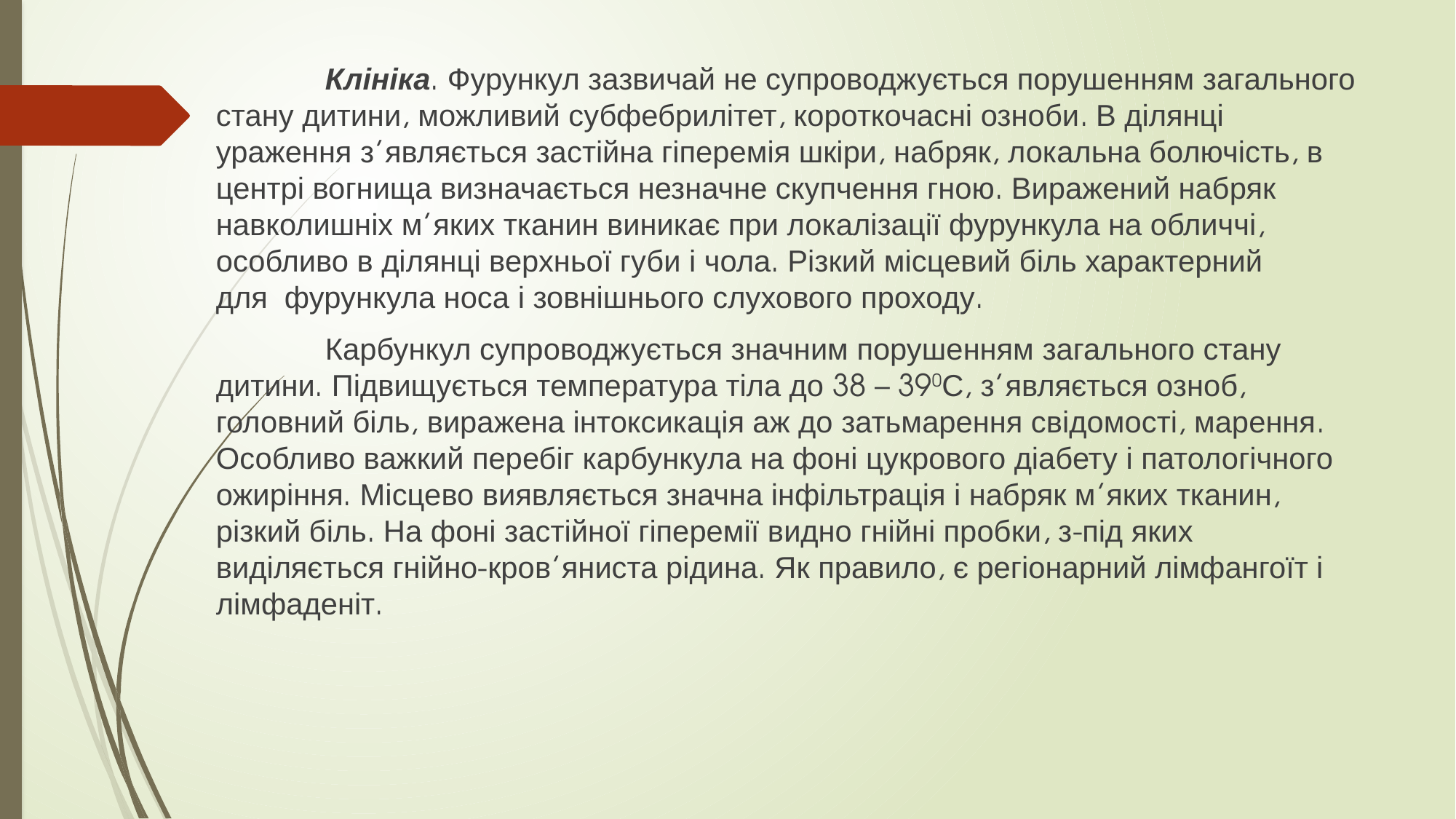

Клініка. Фурункул зазвичай не супроводжується порушенням загального стану дитини, можливий субфебрилітет, короткочасні озноби. В ділянці ураження з’являється застійна гіперемія шкіри, набряк, локальна болючість, в центрі вогнища визначається незначне скупчення гною. Виражений набряк навколишніх м’яких тканин виникає при локалізації фурункула на обличчі, особливо в ділянці верхньої губи і чола. Різкий місцевий біль характерний для  фурункула носа і зовнішнього слухового проходу.
	Карбункул супроводжується значним порушенням загального стану дитини. Підвищується температура тіла до 38 – 390С, з’являється озноб, головний біль, виражена інтоксикація аж до затьмарення свідомості, марення. Особливо важкий перебіг карбункула на фоні цукрового діабету і патологічного ожиріння. Місцево виявляється значна інфільтрація і набряк м’яких тканин, різкий біль. На фоні застійної гіперемії видно гнійні пробки, з-під яких виділяється гнійно-кров’яниста рідина. Як правило, є регіонарний лімфангоїт і лімфаденіт.